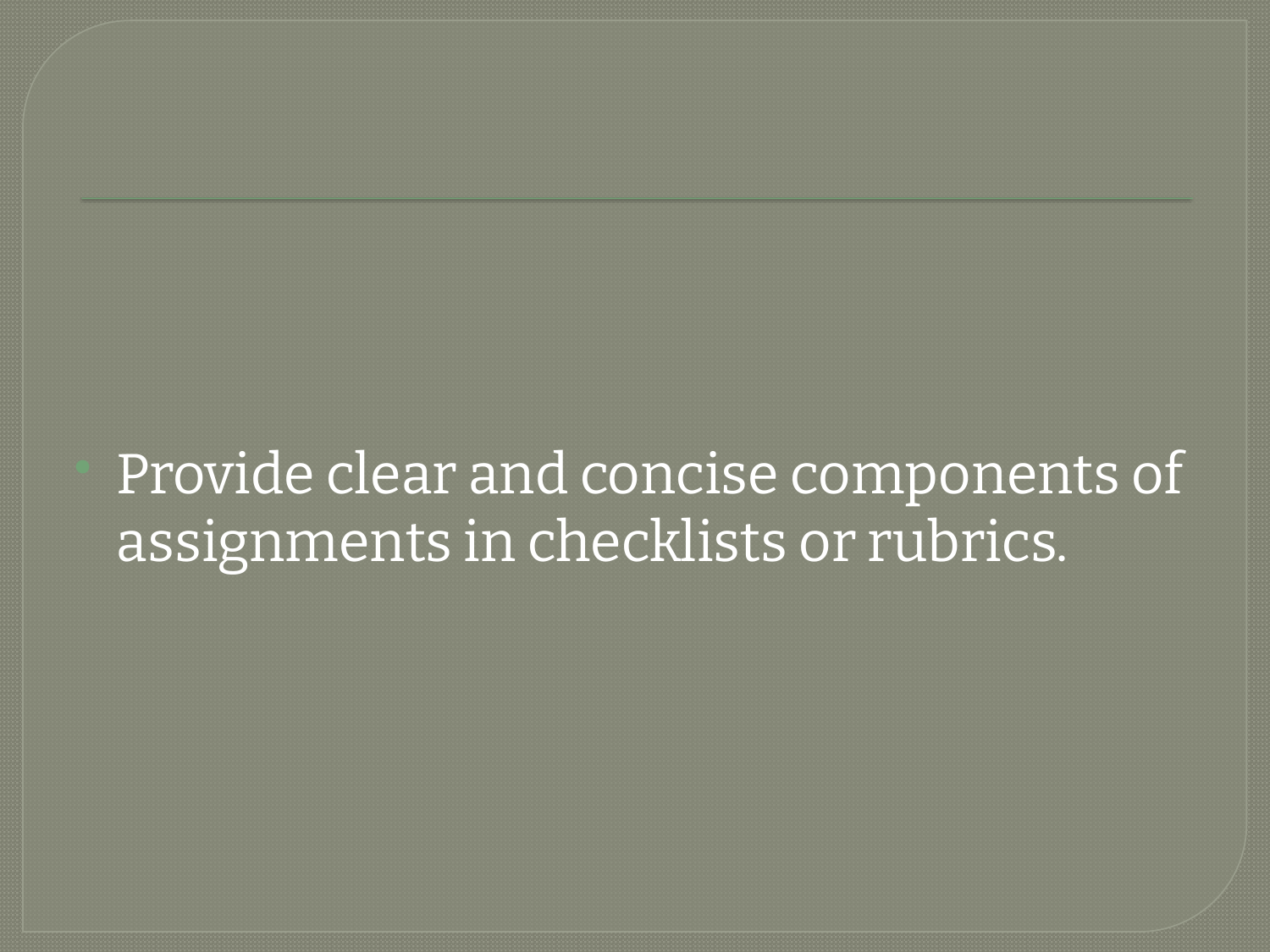

#

Provide clear and concise components of assignments in checklists or rubrics.